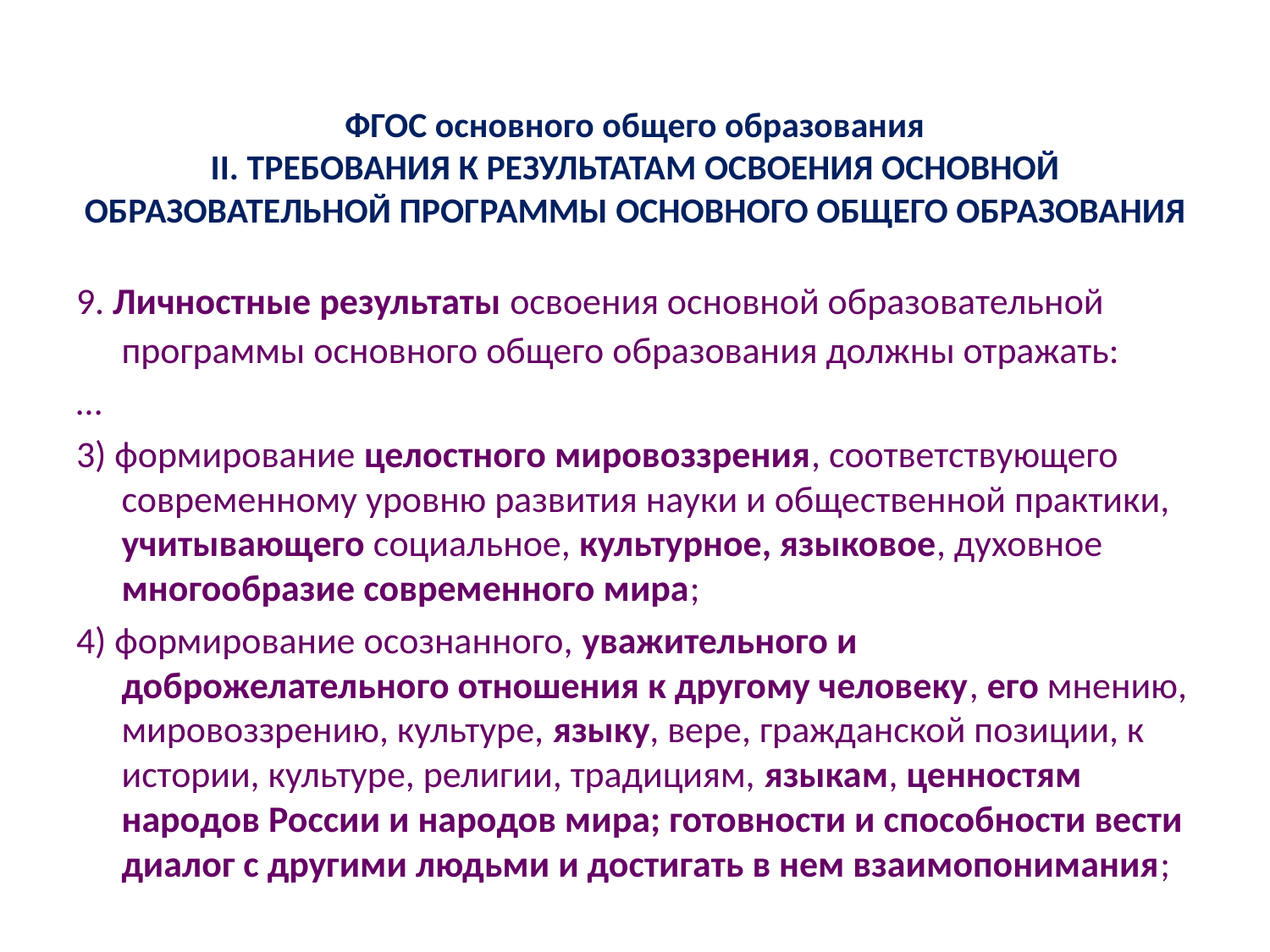

# ФГОС основного общего образования II. ТРЕБОВАНИЯ К РЕЗУЛЬТАТАМ ОСВОЕНИЯ ОСНОВНОЙ ОБРАЗОВАТЕЛЬНОЙ ПРОГРАММЫ ОСНОВНОГО ОБЩЕГО ОБРАЗОВАНИЯ
9. Личностные результаты освоения основной образовательной программы основного общего образования должны отражать:
…
3) формирование целостного мировоззрения, соответствующего современному уровню развития науки и общественной практики, учитывающего социальное, культурное, языковое, духовное многообразие современного мира;
4) формирование осознанного, уважительного и доброжелательного отношения к другому человеку, его мнению, мировоззрению, культуре, языку, вере, гражданской позиции, к истории, культуре, религии, традициям, языкам, ценностям народов России и народов мира; готовности и способности вести диалог с другими людьми и достигать в нем взаимопонимания;